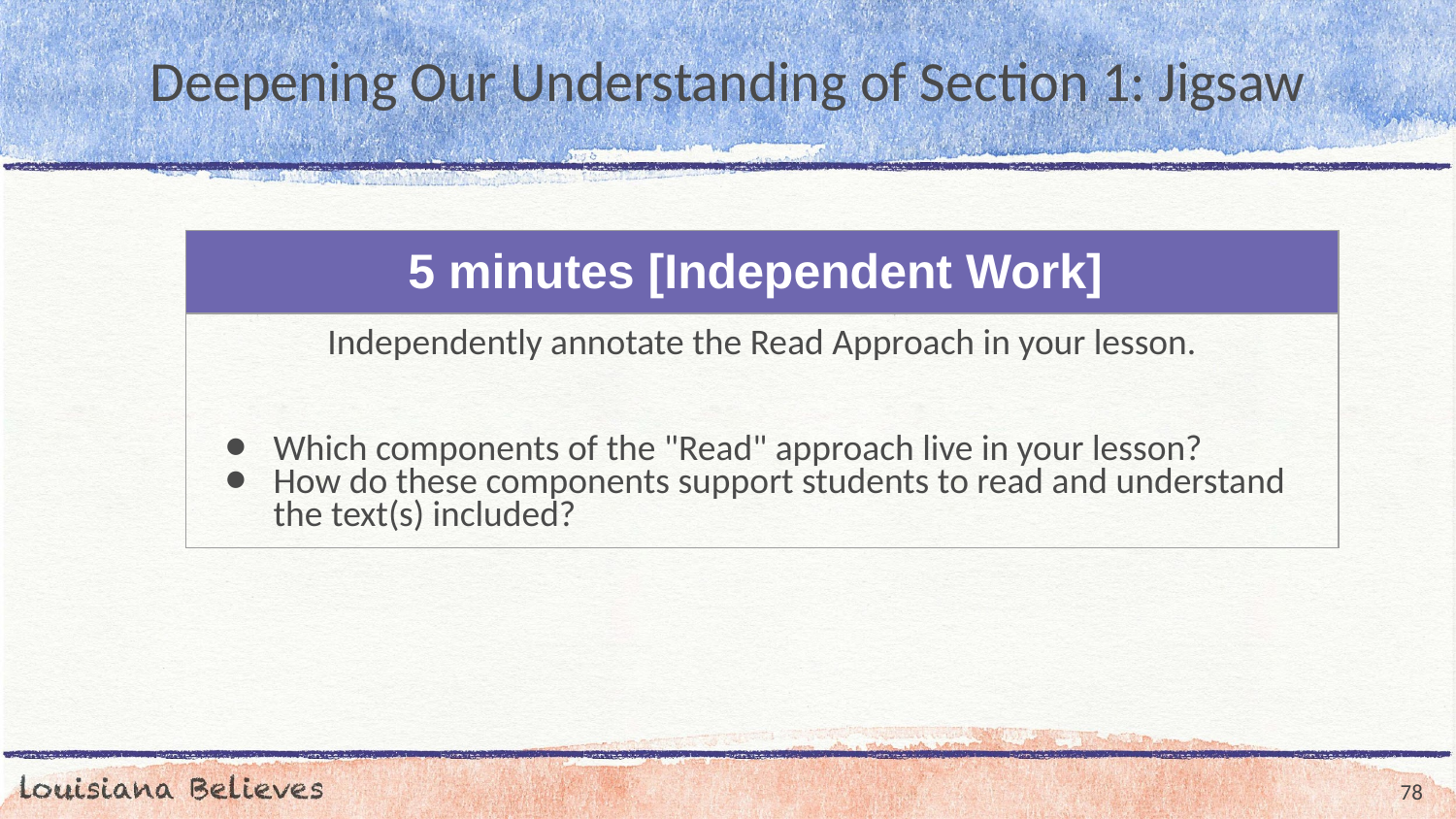

# Deepening Our Understanding of Section 1: Jigsaw
| 5 minutes [Independent Work] |
| --- |
| Independently annotate the Read Approach in your lesson. Which components of the "Read" approach live in your lesson? How do these components support students to read and understand the text(s) included? |